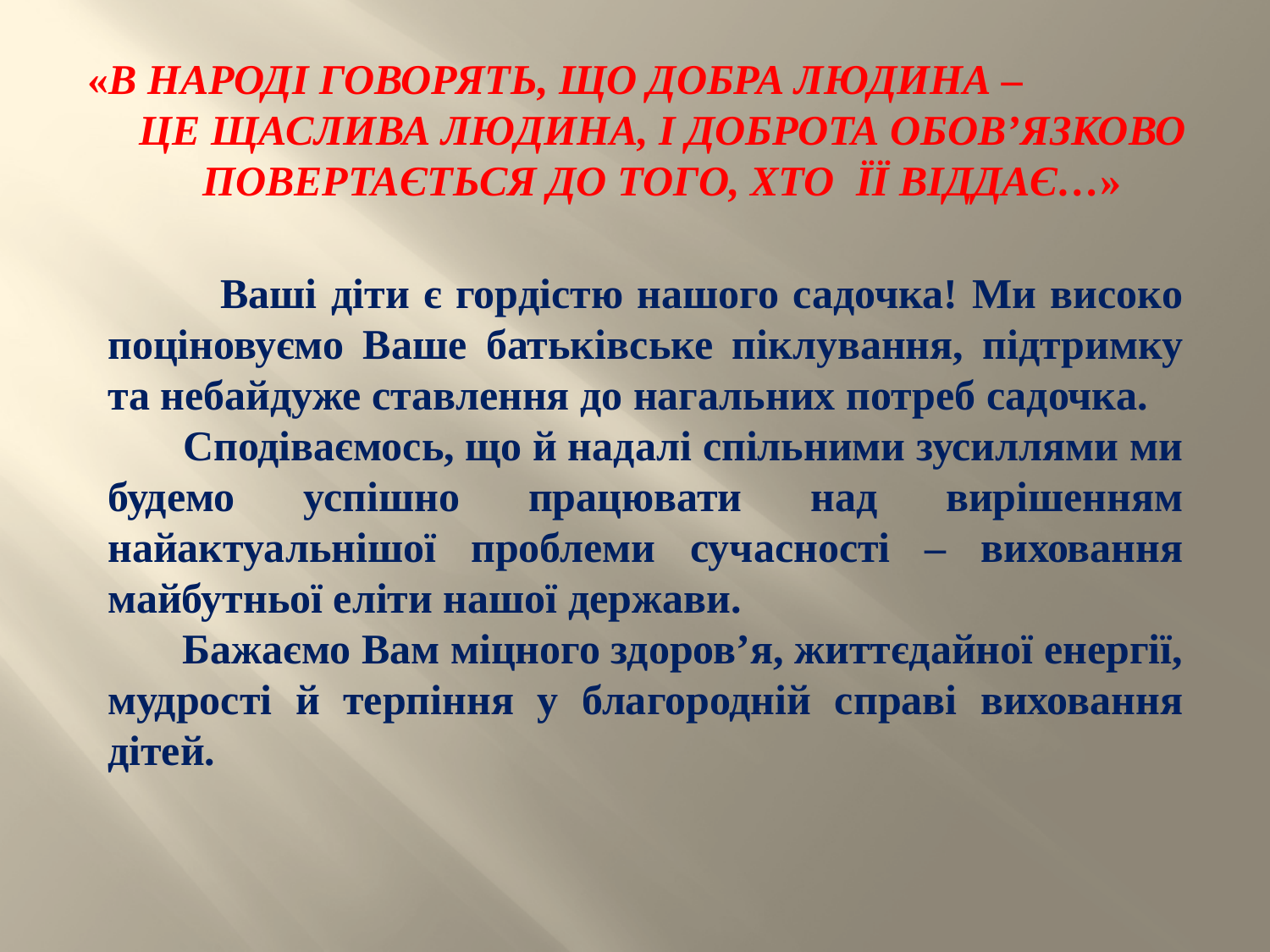

«В НАРОДІ ГОВОРЯТЬ, ЩО ДОБРА ЛЮДИНА –
ЦЕ ЩАСЛИВА ЛЮДИНА, І ДОБРОТА ОБОВ’ЯЗКОВО ПОВЕРТАЄТЬСЯ ДО ТОГО, ХТО  ЇЇ ВІДДАЄ…»

        Ваші діти є гордістю нашого садочка! Ми високо поціновуємо Ваше батьківське піклування, підтримку та небайдуже ставлення до нагальних потреб садочка.
       Сподіваємось, що й надалі спільними зусиллями ми будемо успішно працювати над вирішенням найактуальнішої проблеми сучасності – виховання майбутньої еліти нашої держави.
       Бажаємо Вам міцного здоров’я, життєдайної енергії, мудрості й терпіння у благородній справі виховання дітей.